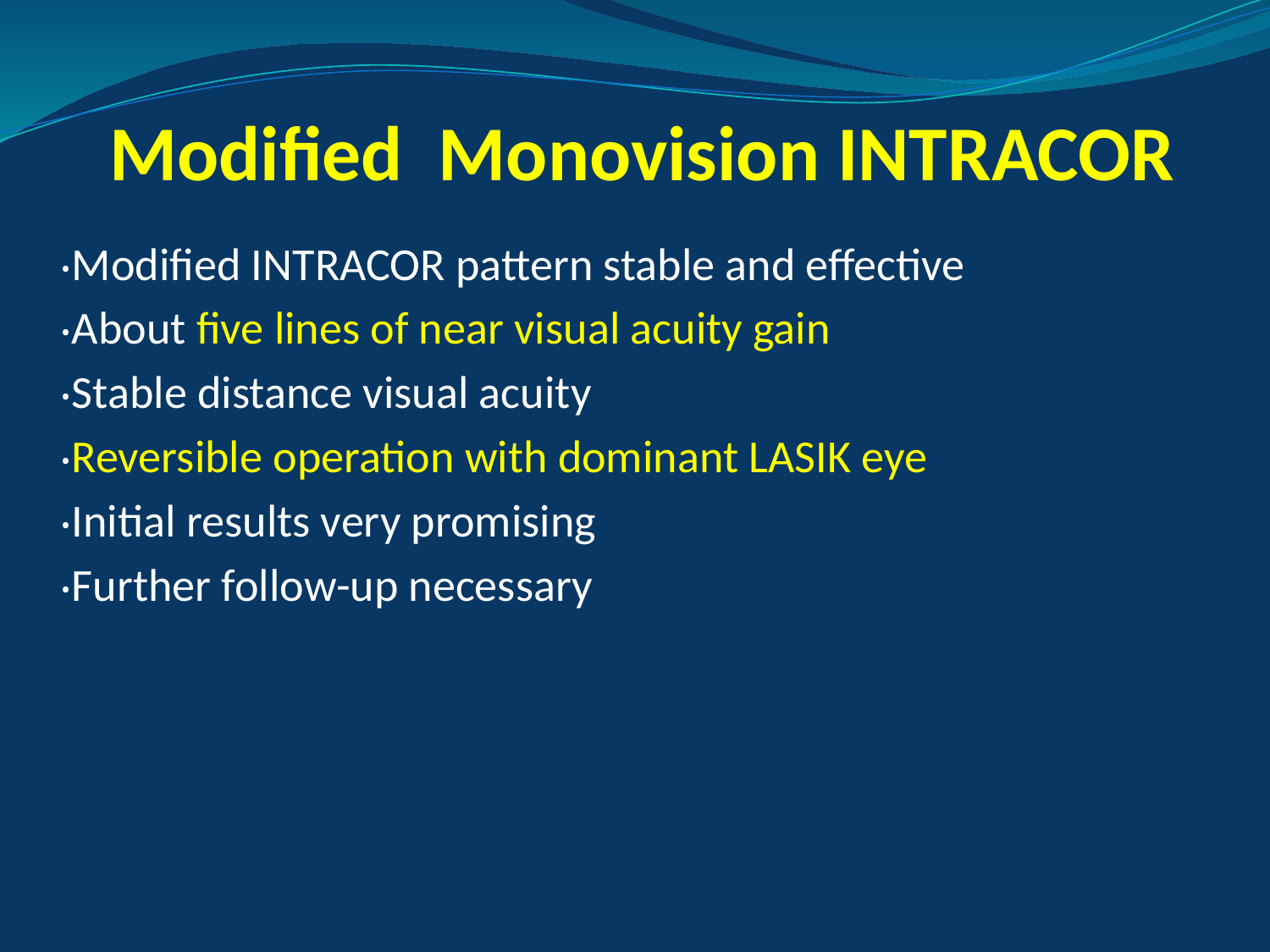

# Modified  Monovision INTRACOR
‧Modified INTRACOR pattern stable and effective
‧About five lines of near visual acuity gain
‧Stable distance visual acuity
‧Reversible operation with dominant LASIK eye
‧Initial results very promising
‧Further follow-up necessary